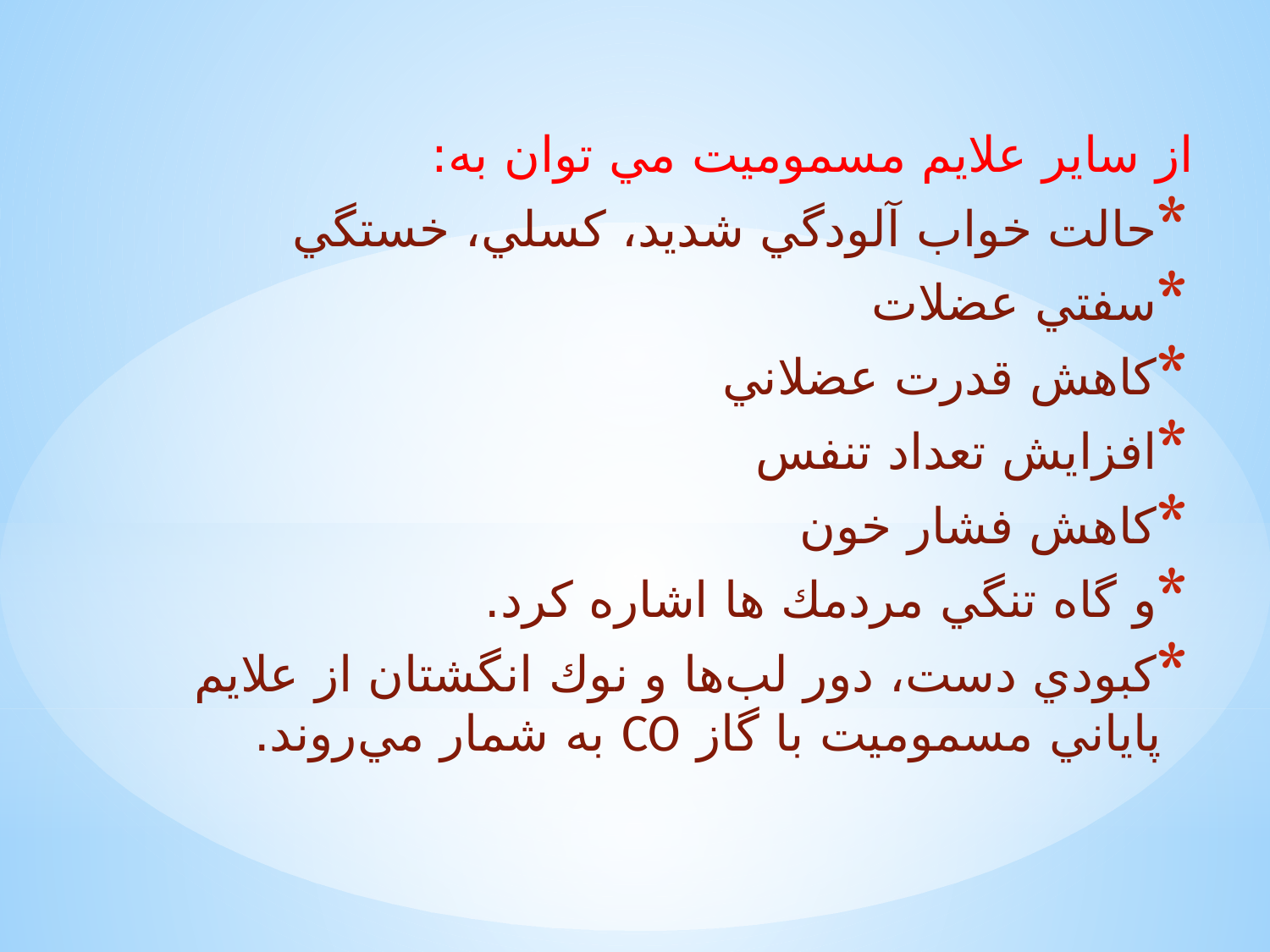

از ساير علايم مسموميت مي توان به:
حالت خواب آلودگي شديد، كسلي، خستگي
سفتي عضلات
كاهش قدرت عضلاني
افزايش تعداد تنفس
كاهش فشار خون
و گاه تنگي مردمك ها اشاره كرد.
كبودي دست، دور لب‌ها و نوك انگشتان از علايم پاياني مسموميت با گاز CO به شمار مي‌روند.